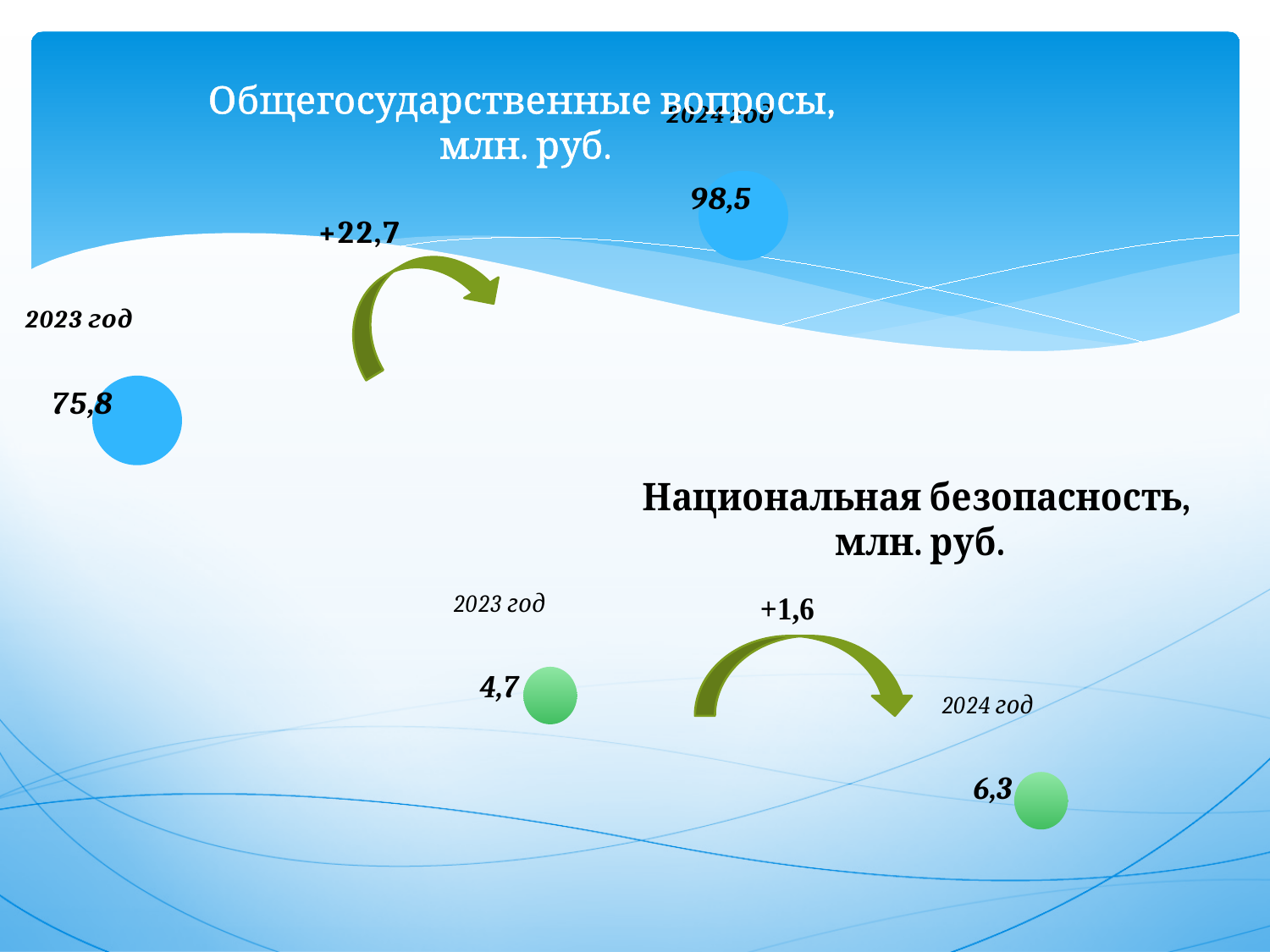

### Chart: Общегосударственные вопросы,
млн. руб.

| Category | Общегосударственные вопросы |
|---|---|
+22,7

### Chart: Национальная безопасность,
млн. руб.

| Category | Национальная безопасность |
|---|---|